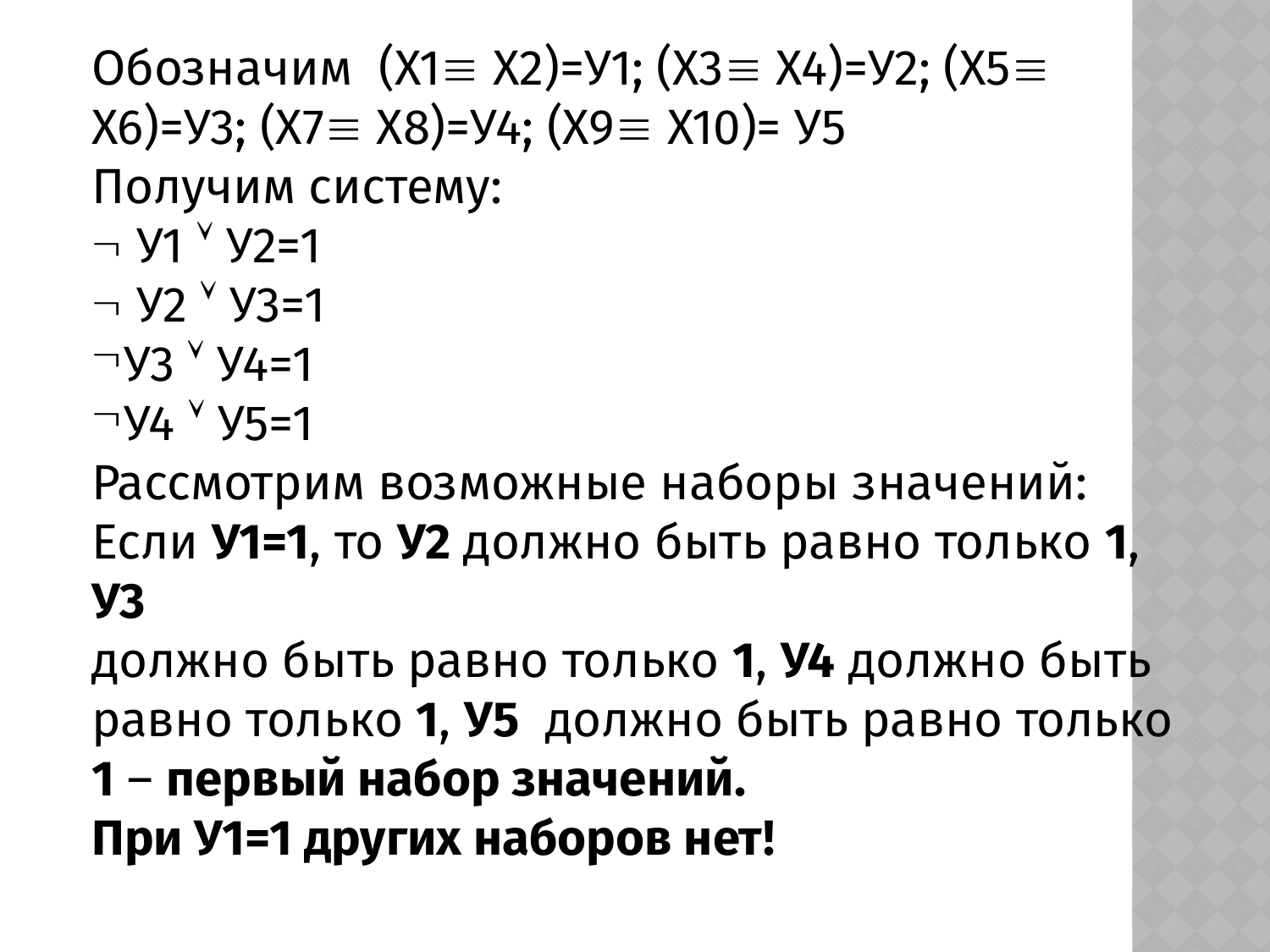

Обозначим  (Х1≡ Х2)=У1; (Х3≡ Х4)=У2; (Х5≡ Х6)=У3; (Х7≡ Х8)=У4; (Х9≡ Х10)= У5
Получим систему:
¬ У1 ∨ У2=1
¬ У2 ∨ У3=1
У3 ∨ У4=1
У4 ∨ У5=1
Рассмотрим возможные наборы значений:
Если У1=1, то У2 должно быть равно только 1, У3
должно быть равно только 1, У4 должно быть равно только 1, У5  должно быть равно только 1 – первый набор значений.
При У1=1 других наборов нет!